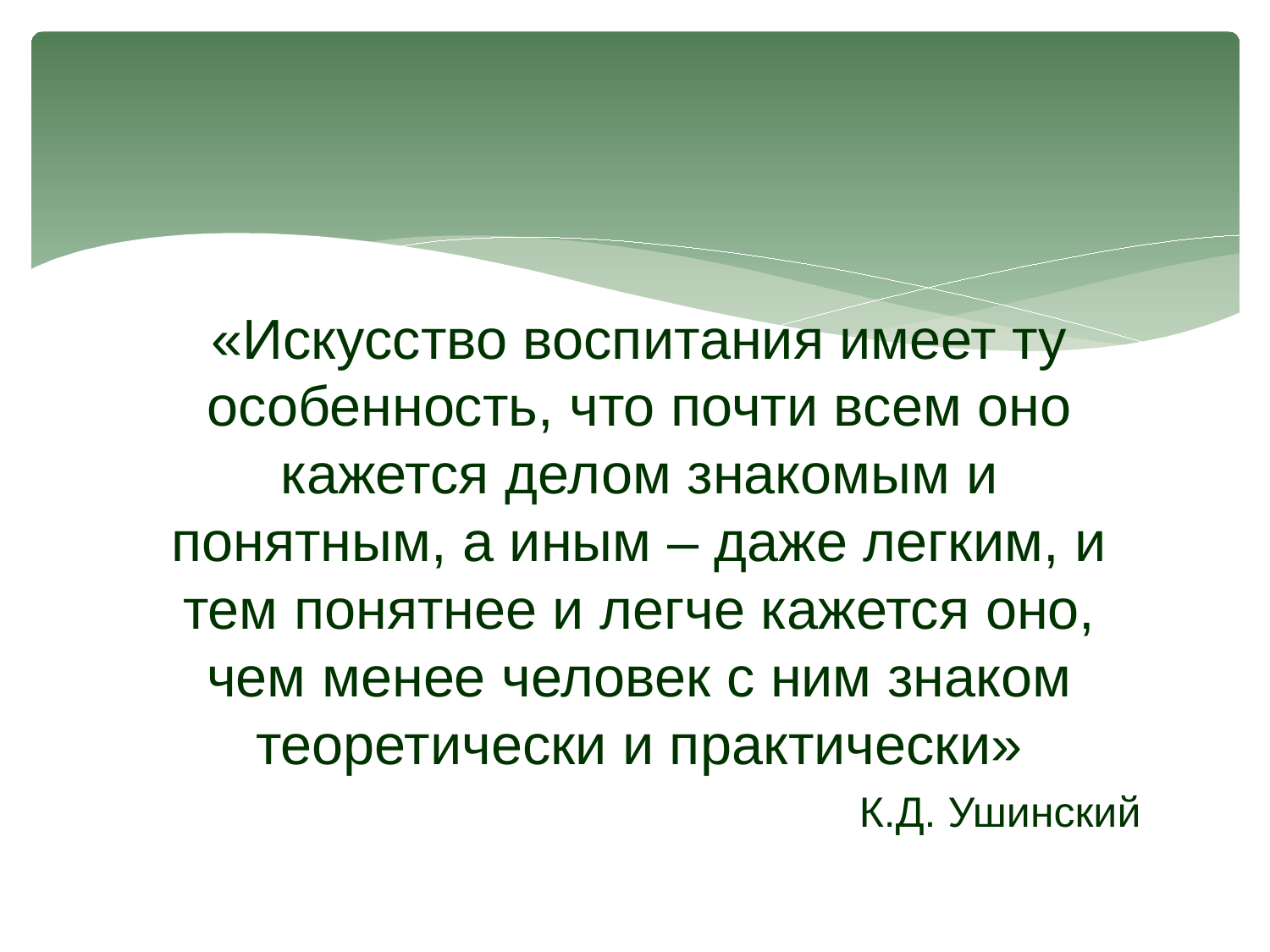

#
«Искусство воспитания имеет ту особенность, что почти всем оно кажется делом знакомым и понятным, а иным – даже легким, и тем понятнее и легче кажется оно, чем менее человек с ним знаком теоретически и практически»
К.Д. Ушинский